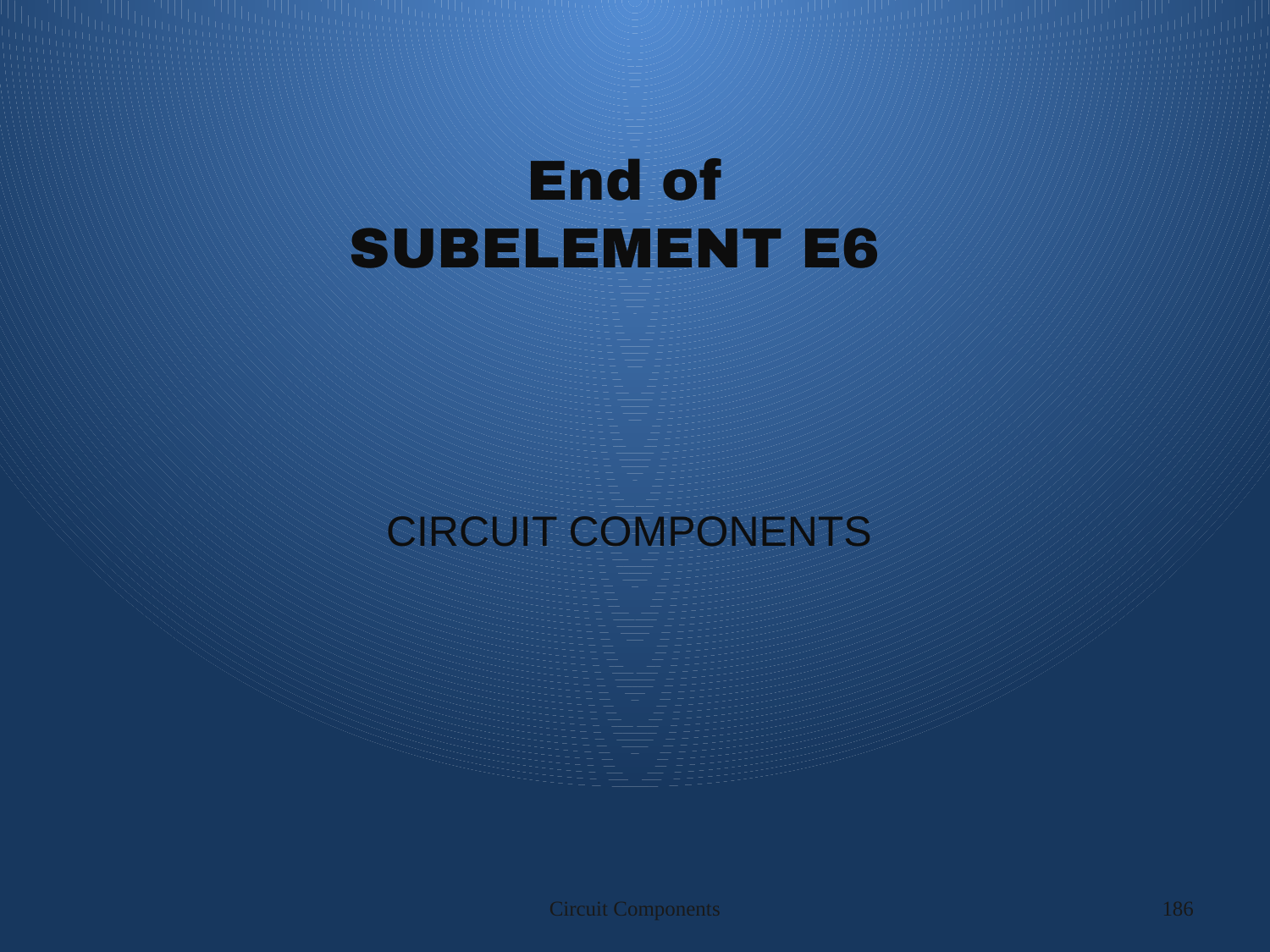

# End of SUBELEMENT E6
CIRCUIT COMPONENTS

Circuit Components
186